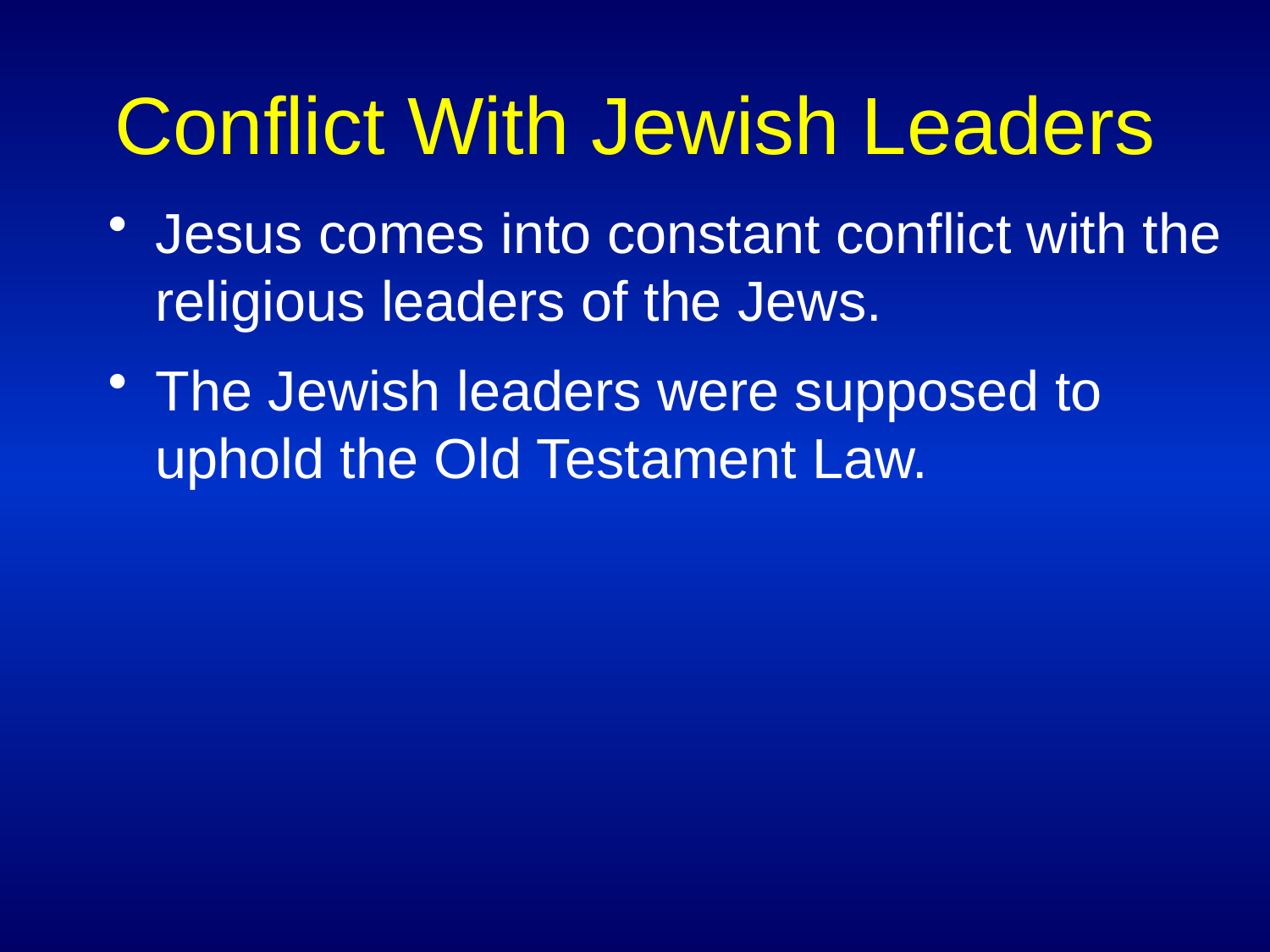

# Conflict With Jewish Leaders
Jesus comes into constant conflict with the religious leaders of the Jews.
The Jewish leaders were supposed to uphold the Old Testament Law.